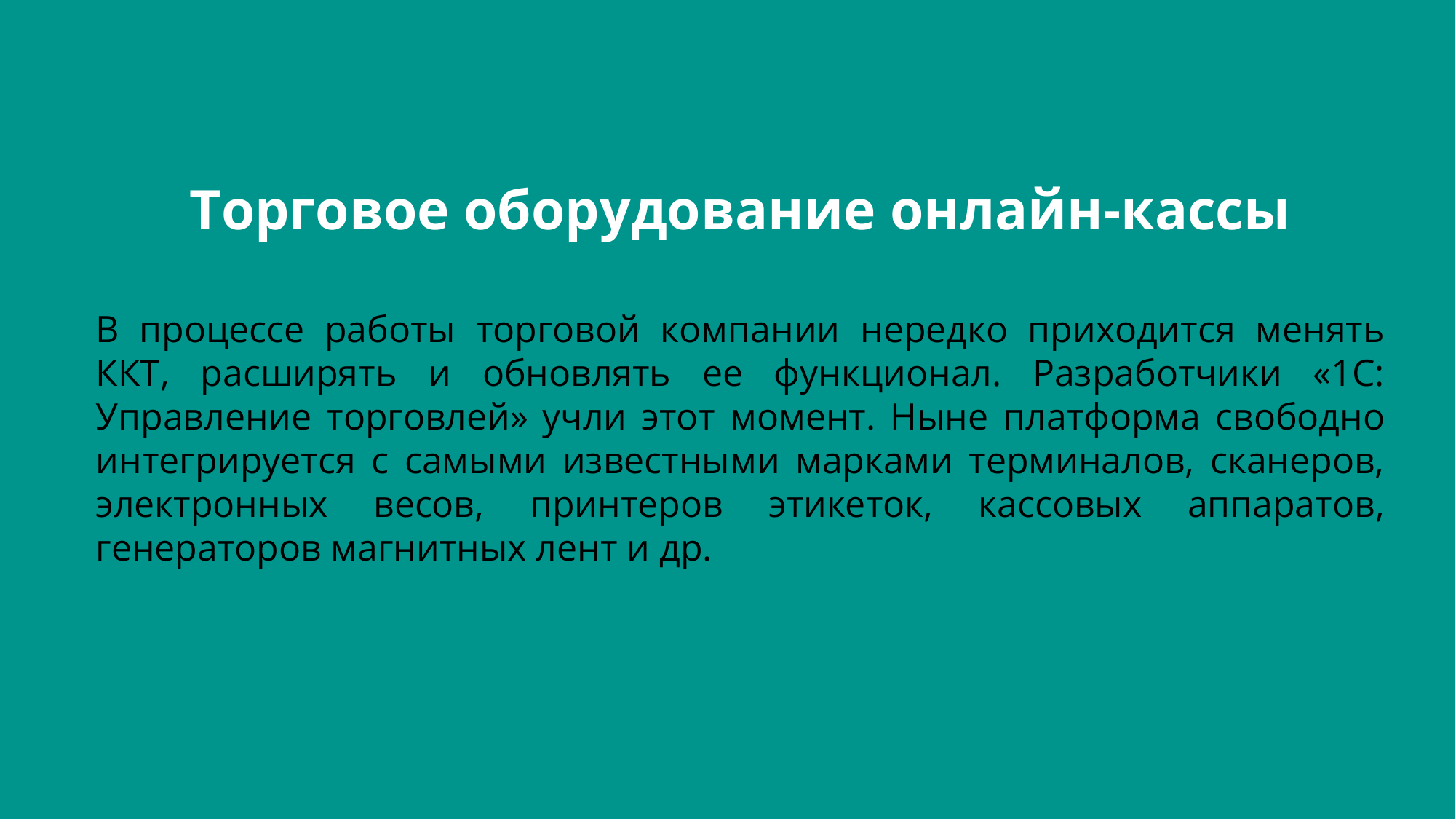

Торговое оборудование онлайн-кассы

В процессе работы торговой компании нередко приходится менять ККТ, расширять и обновлять ее функционал. Разработчики «1С: Управление торговлей» учли этот момент. Ныне платформа свободно интегрируется с самыми известными марками терминалов, сканеров, электронных весов, принтеров этикеток, кассовых аппаратов, генераторов магнитных лент и др.